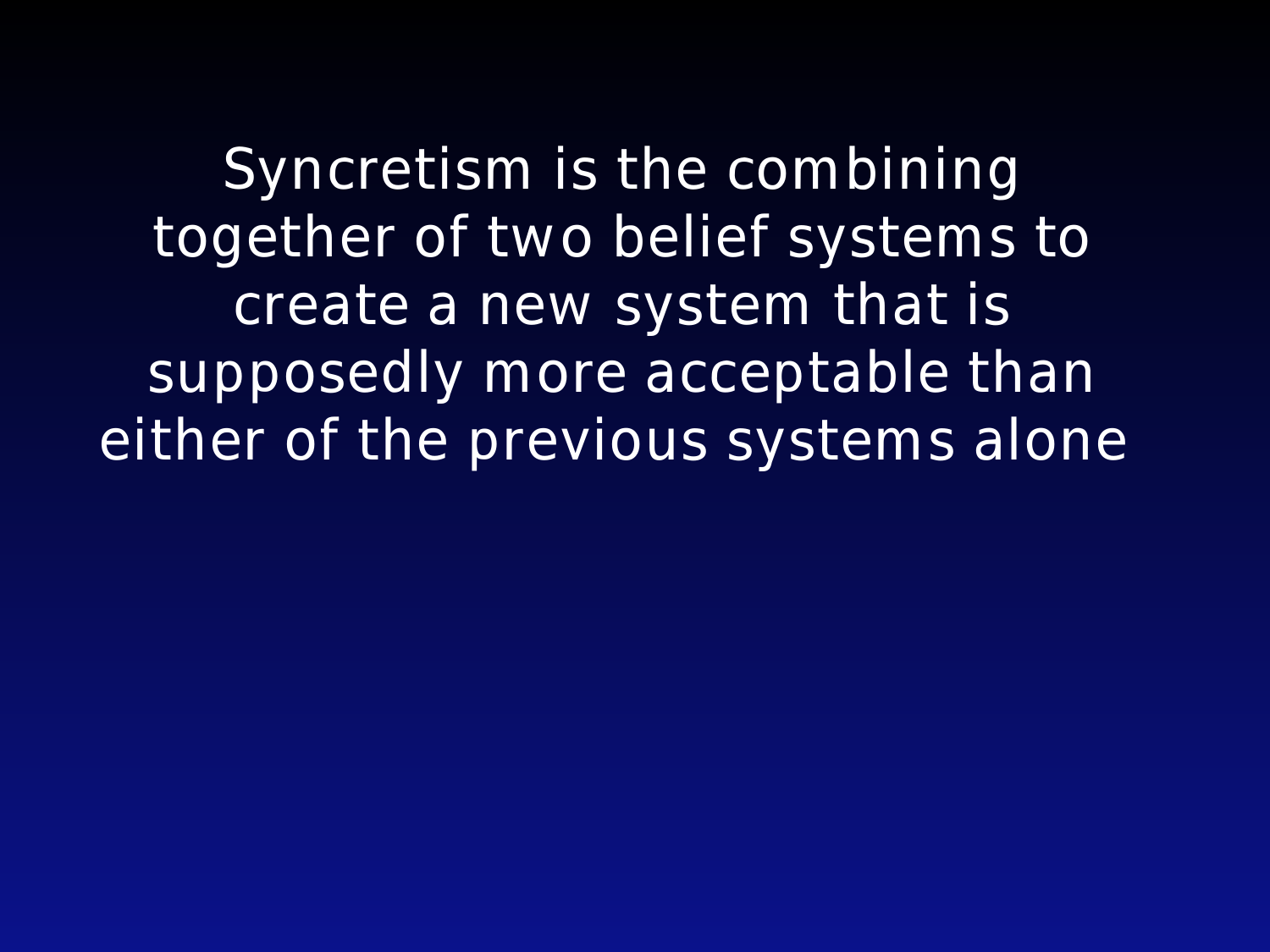

Syncretism is the combining together of two belief systems to create a new system that is supposedly more acceptable than either of the previous systems alone